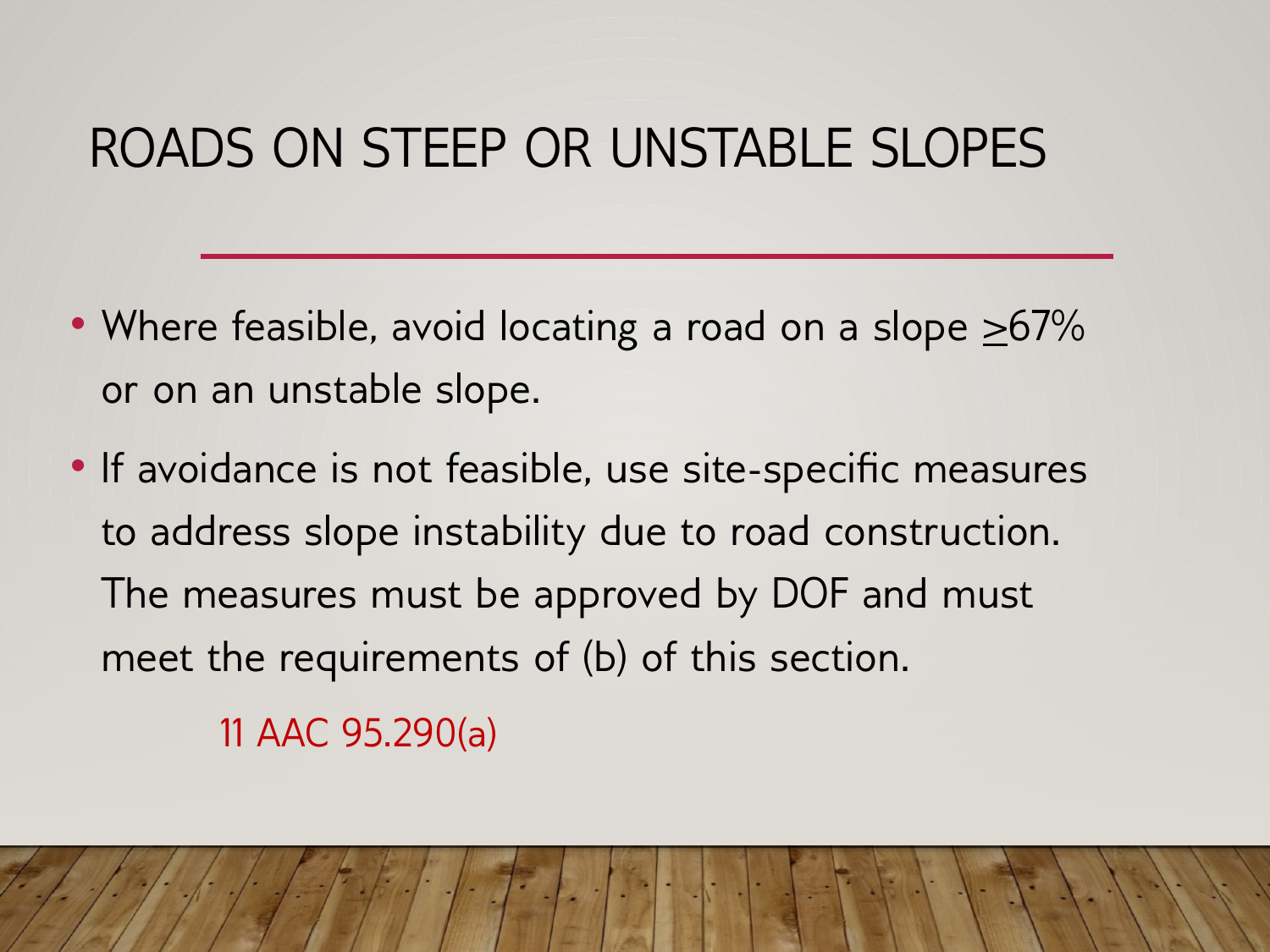

# Roads on Steep or unstable slopes
Where feasible, avoid locating a road on a slope >67% or on an unstable slope.
If avoidance is not feasible, use site-specific measures to address slope instability due to road construction.  The measures must be approved by DOF and must meet the requirements of (b) of this section.
							   11 AAC 95.290(a)